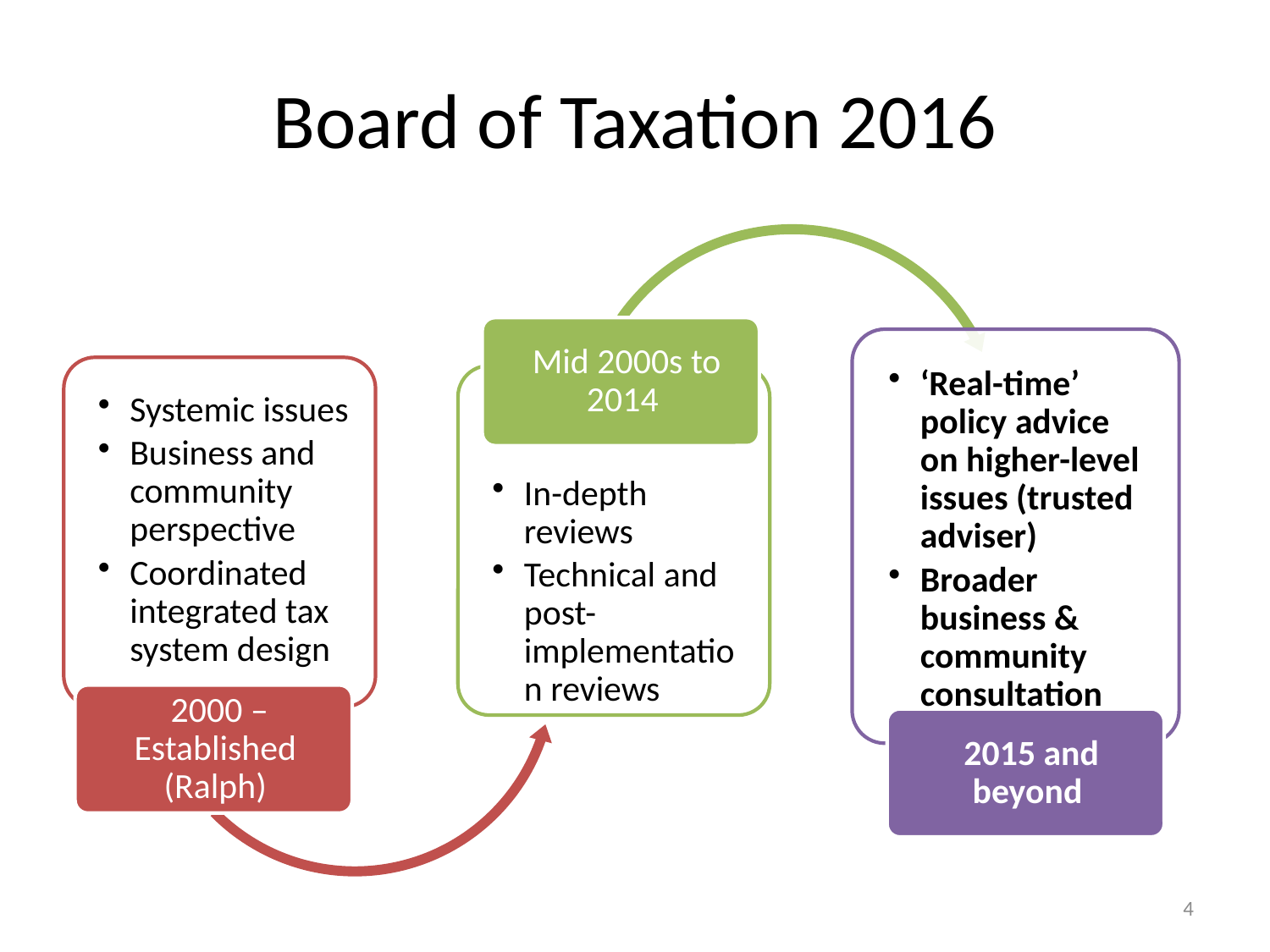

# Board of Taxation 2016
Systemic issues
Business and community perspective
Coordinated integrated tax system design
 2000 – Established (Ralph)
In-depth reviews
Technical and post-implementation reviews
 Mid 2000s to 2014
‘Real-time’ policy advice on higher-level issues (trusted adviser)
Broader business & community consultation
 2015 and beyond
4